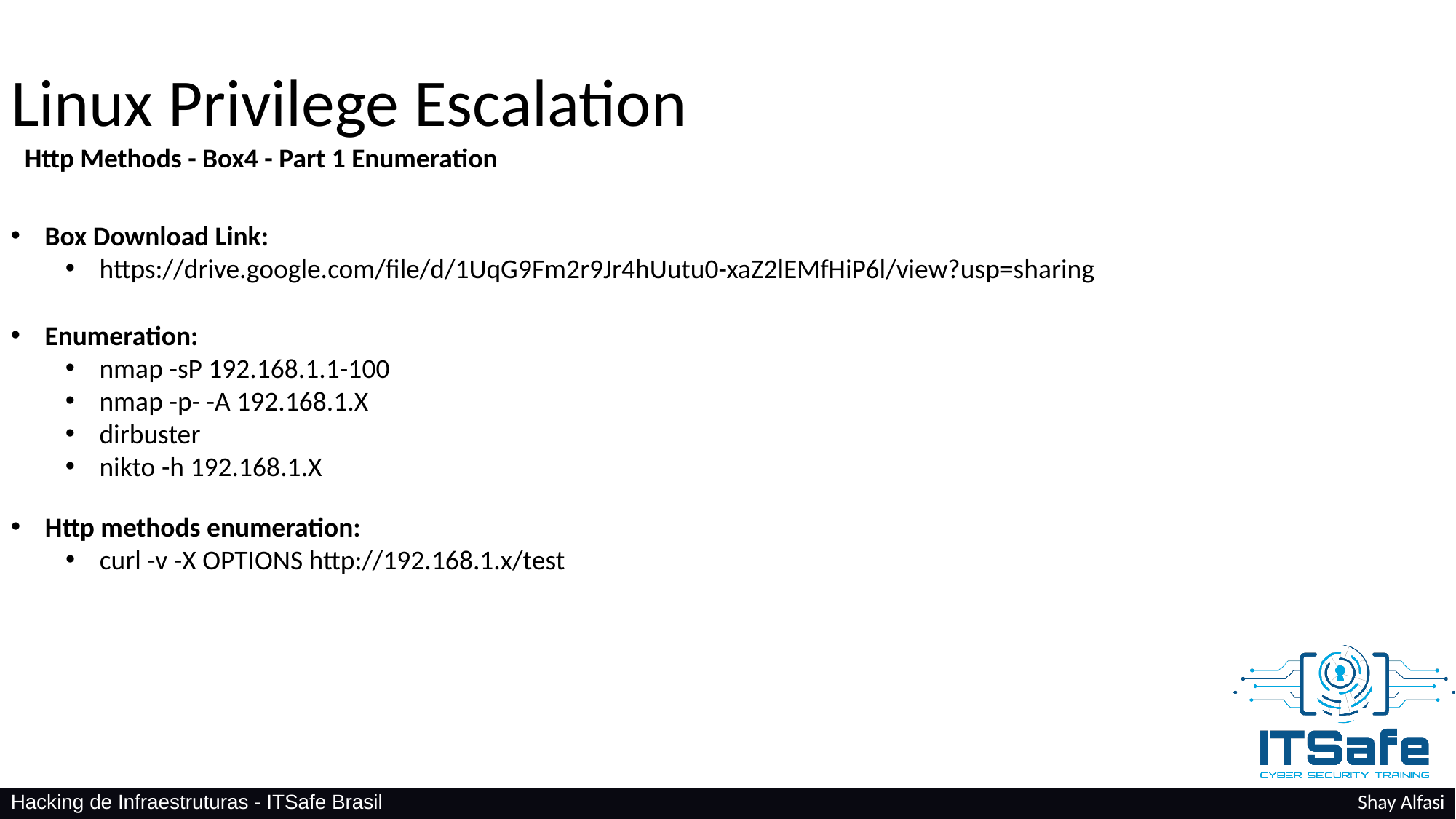

Linux Privilege Escalation
Http Methods - Box4 - Part 1 Enumeration
Box Download Link:
https://drive.google.com/file/d/1UqG9Fm2r9Jr4hUutu0-xaZ2lEMfHiP6l/view?usp=sharing
Enumeration:
nmap -sP 192.168.1.1-100
nmap -p- -A 192.168.1.X
dirbuster
nikto -h 192.168.1.X
Http methods enumeration:
curl -v -X OPTIONS http://192.168.1.x/test